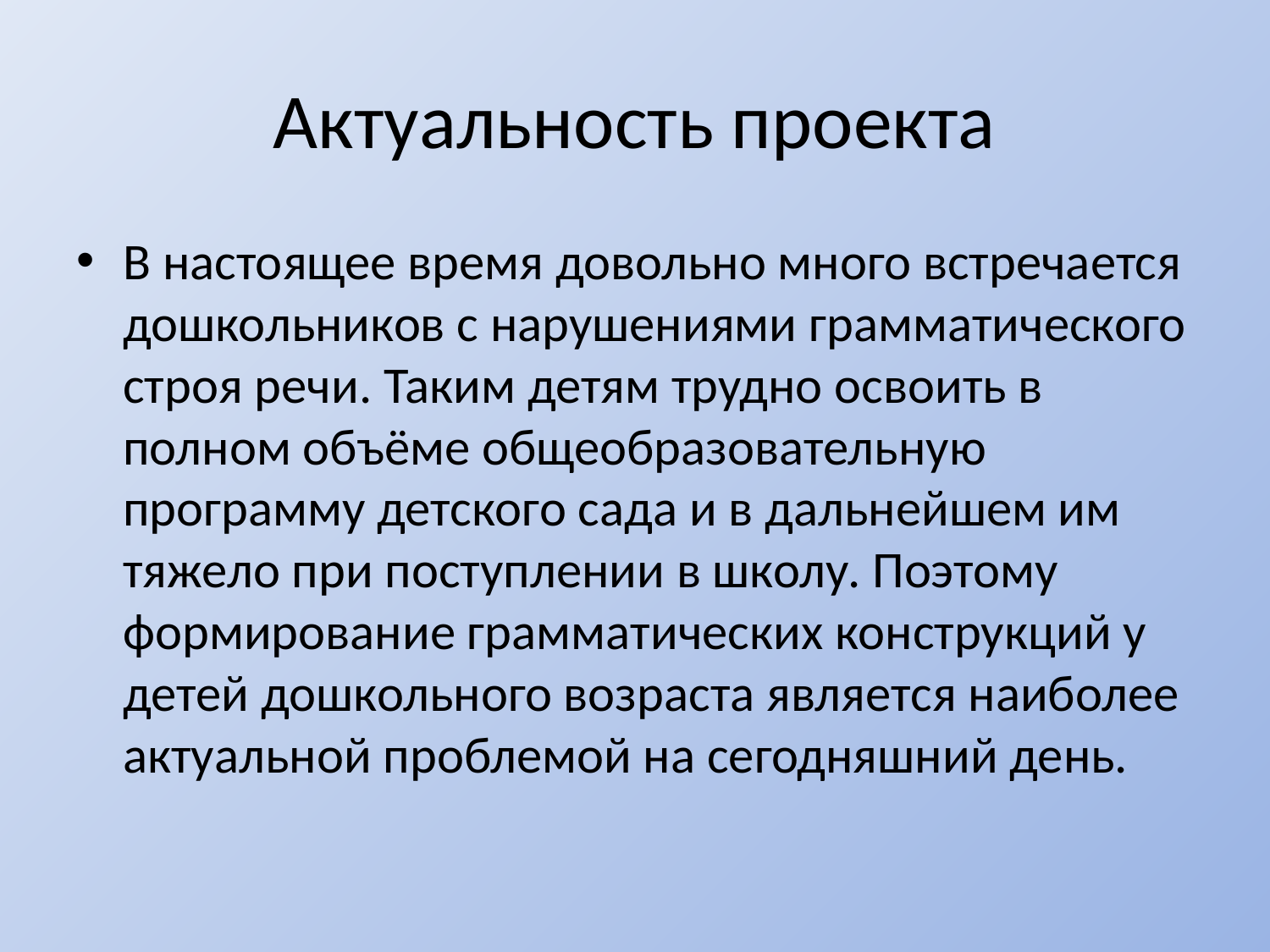

# Актуальность проекта
В настоящее время довольно много встречается дошкольников с нарушениями грамматического строя речи. Таким детям трудно освоить в полном объёме общеобразовательную программу детского сада и в дальнейшем им тяжело при поступлении в школу. Поэтому формирование грамматических конструкций у детей дошкольного возраста является наиболее актуальной проблемой на сегодняшний день.